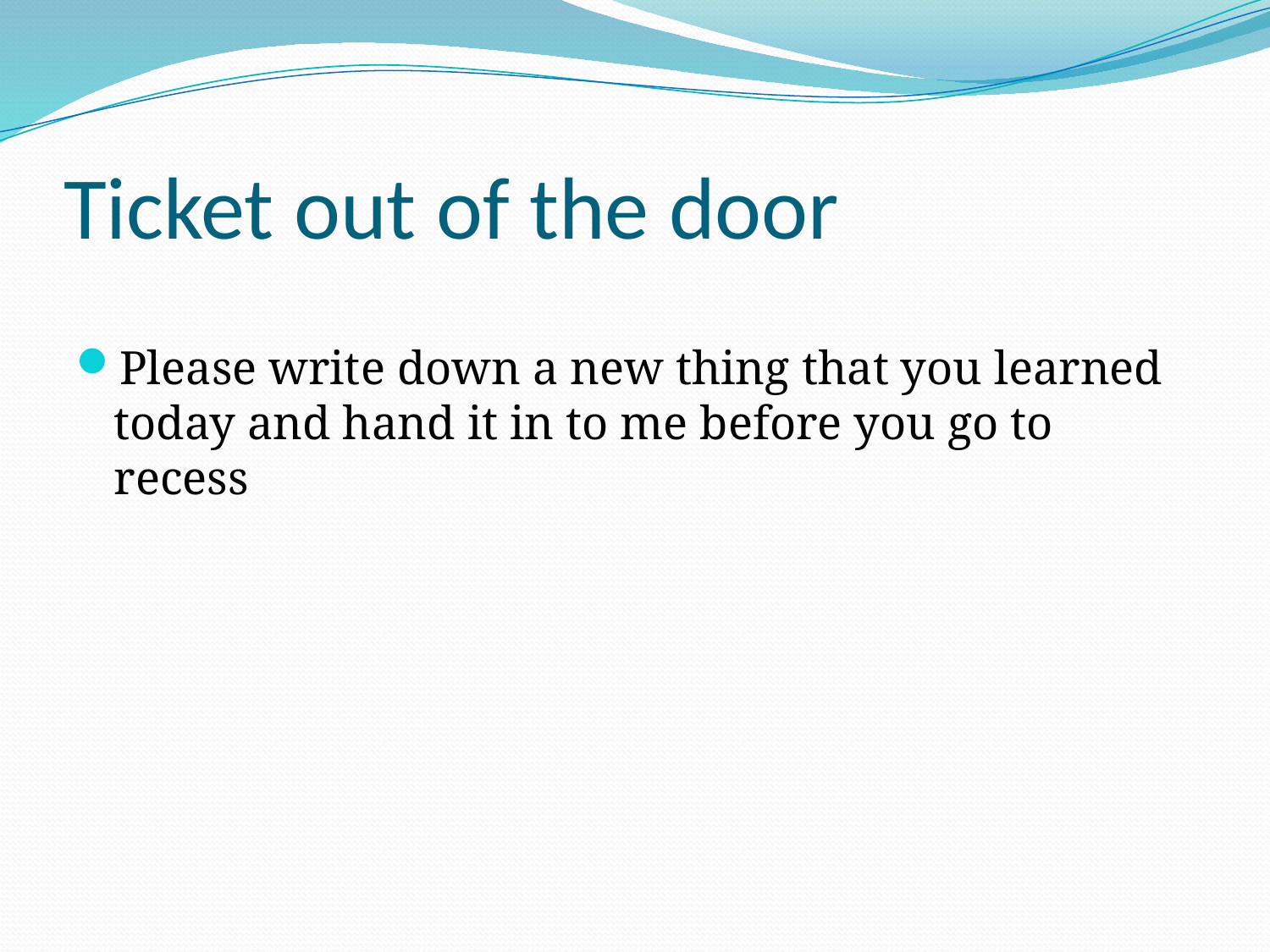

# Ticket out of the door

Please write down a new thing that you learned today and hand it in to me before you go to recess